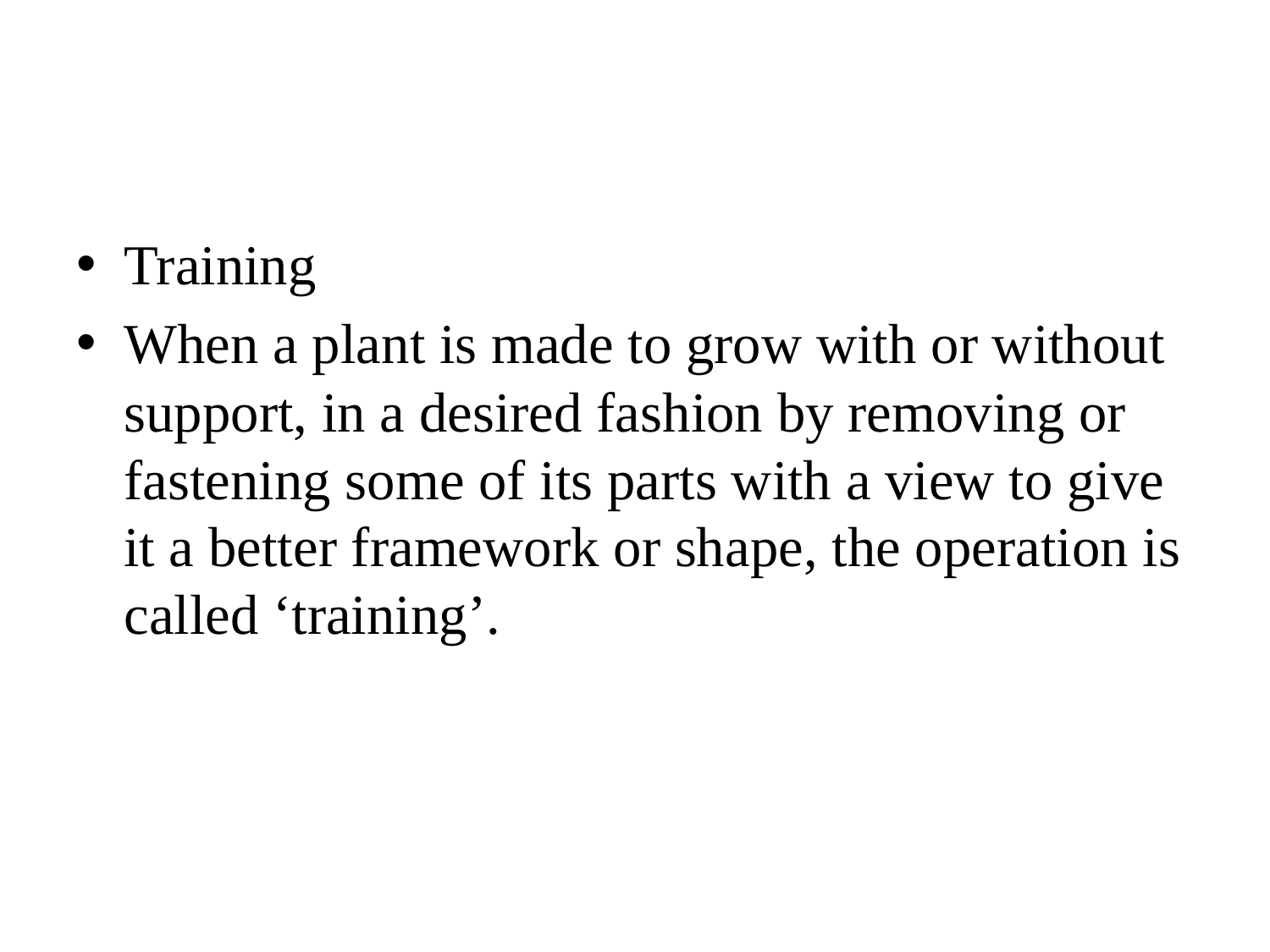

#
Training
When a plant is made to grow with or without support, in a desired fashion by removing or fastening some of its parts with a view to give it a better framework or shape, the operation is called ‘training’.